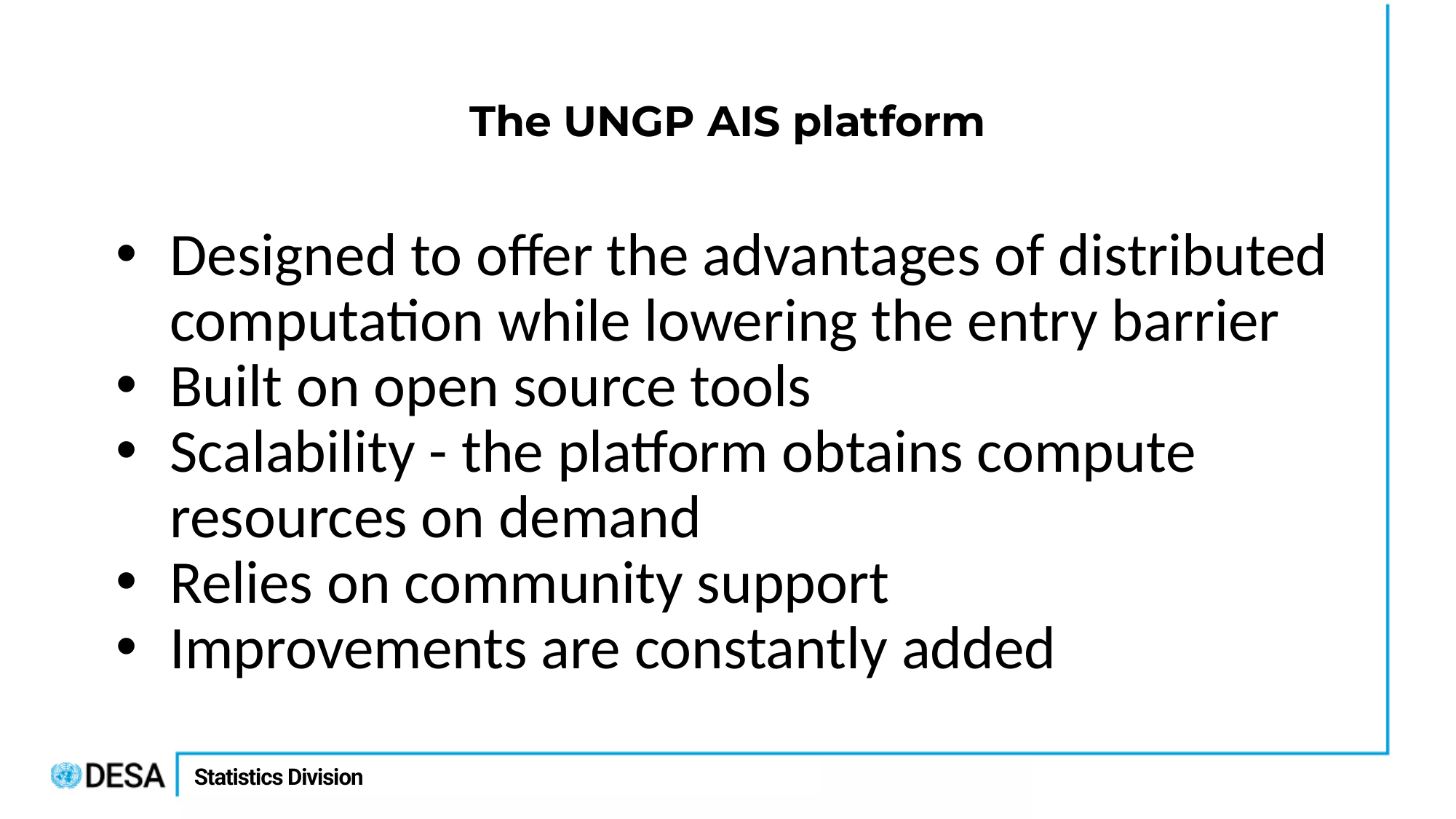

# The UNGP AIS platform
Designed to offer the advantages of distributed computation while lowering the entry barrier
Built on open source tools
Scalability - the platform obtains compute resources on demand
Relies on community support
Improvements are constantly added